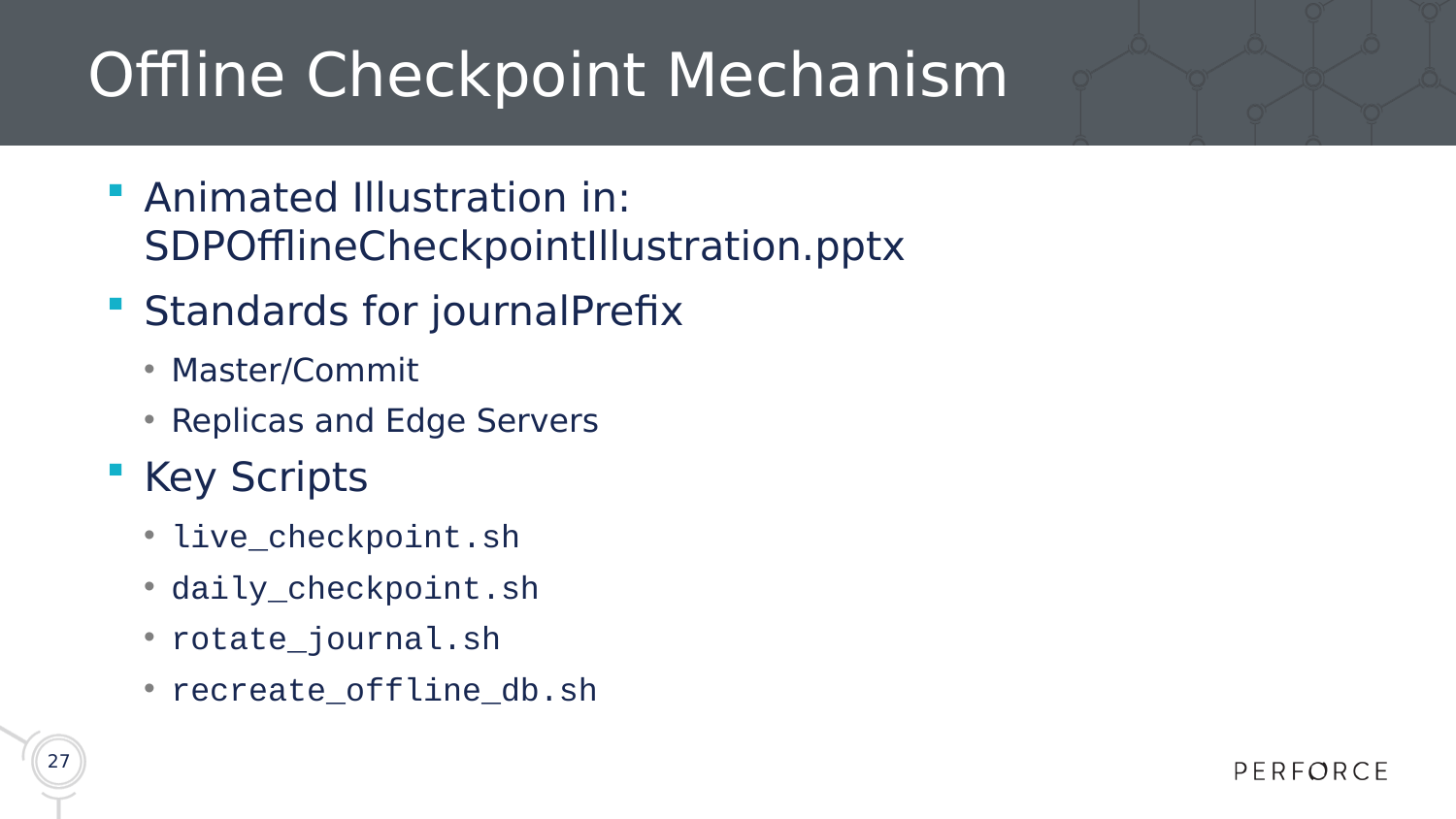

# Offline Checkpoint Mechanism
Animated Illustration in: SDPOfflineCheckpointIllustration.pptx
Standards for journalPrefix
Master/Commit
Replicas and Edge Servers
Key Scripts
live_checkpoint.sh
daily_checkpoint.sh
rotate_journal.sh
recreate_offline_db.sh